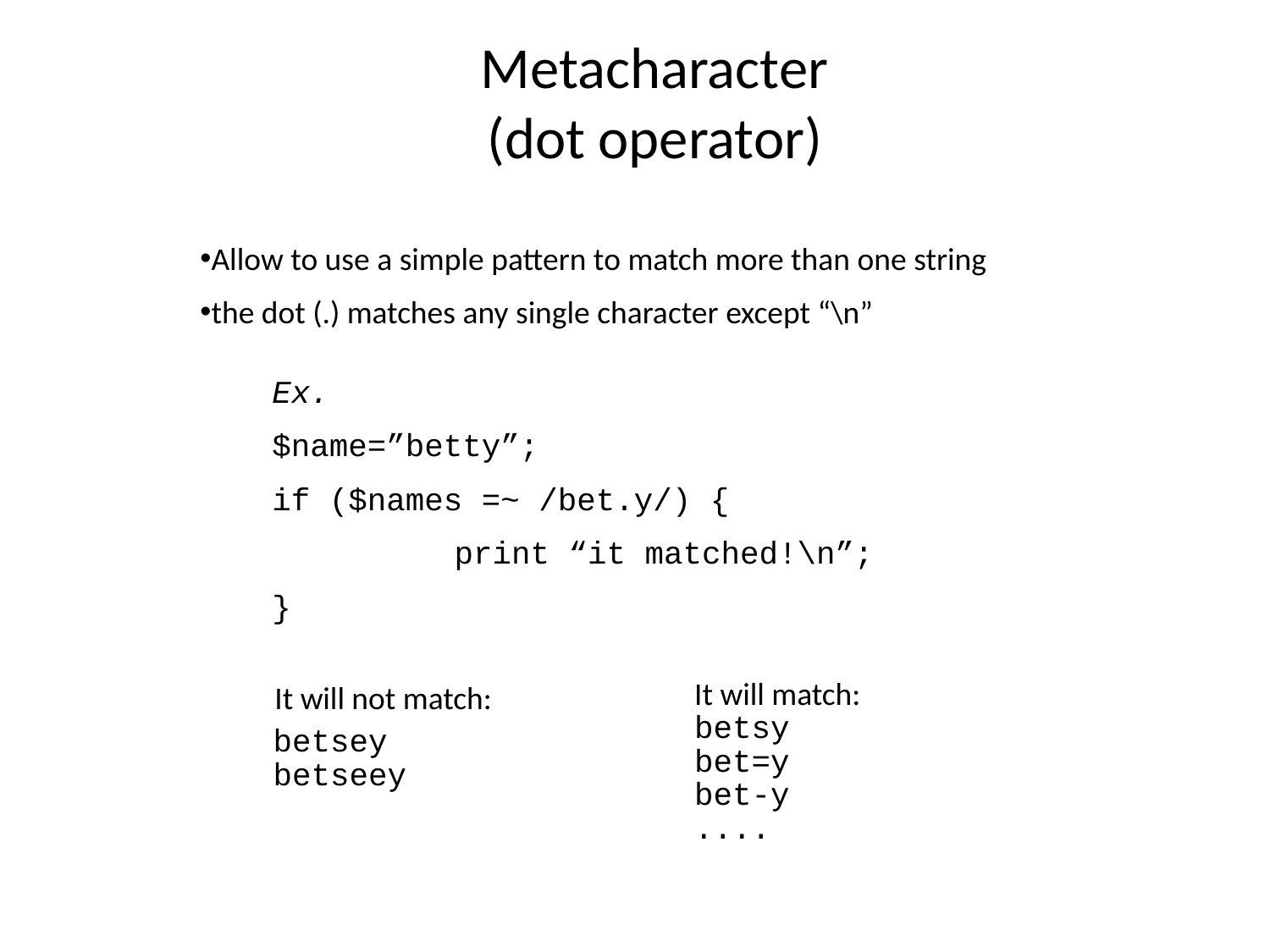

Metacharacter
(dot operator)
Allow to use a simple pattern to match more than one string
the dot (.) matches any single character except “\n”
Ex.
$name=”betty”;
if ($names =~ /bet.y/) {
		print “it matched!\n”;
}

It will match:
betsy
bet=y
bet-y
....
It will not match:
betsey
betseey